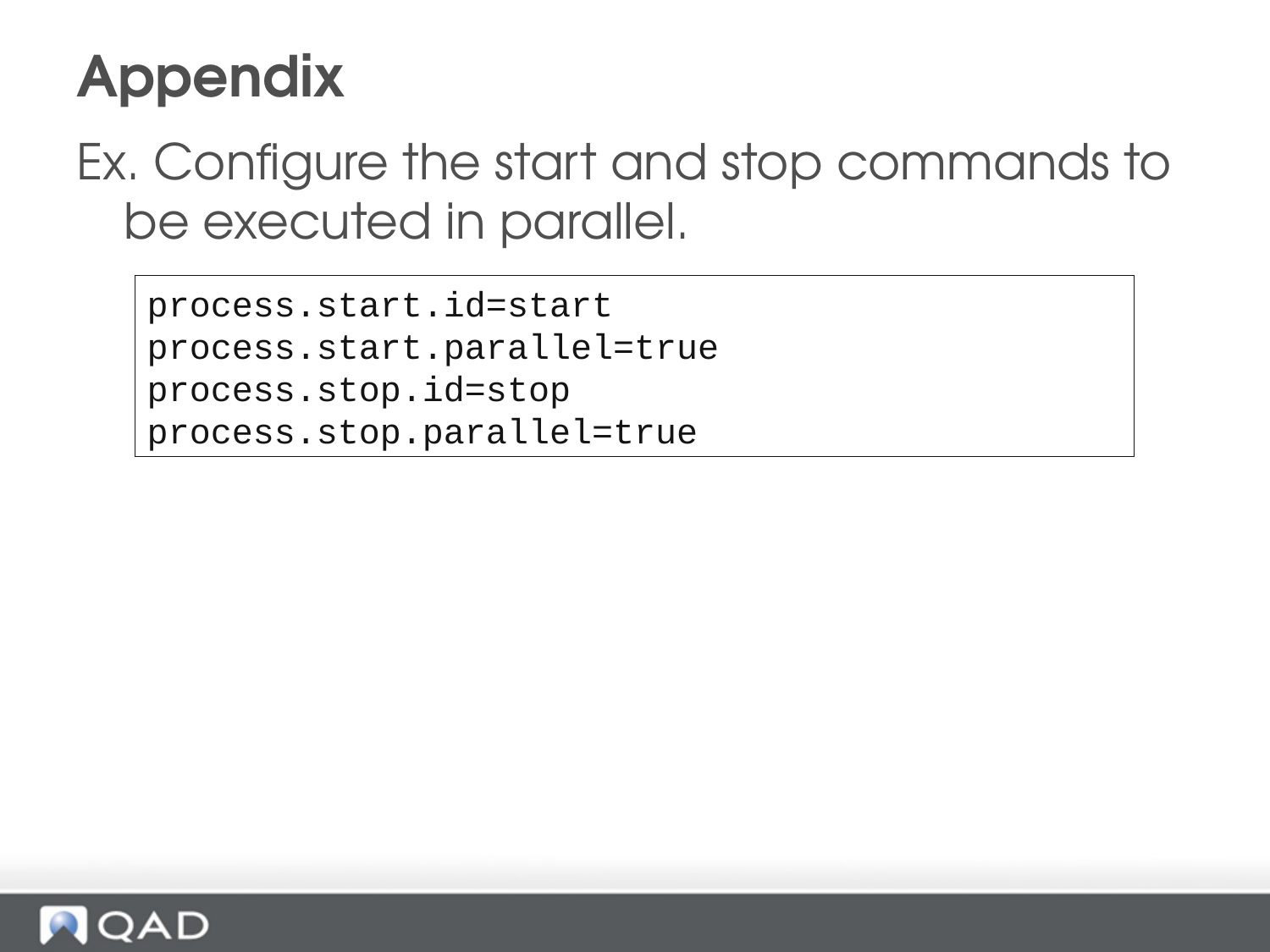

# Appendix
Ex. Configure the start and stop commands to be executed in parallel.
process.start.id=start
process.start.parallel=true
process.stop.id=stop
process.stop.parallel=true